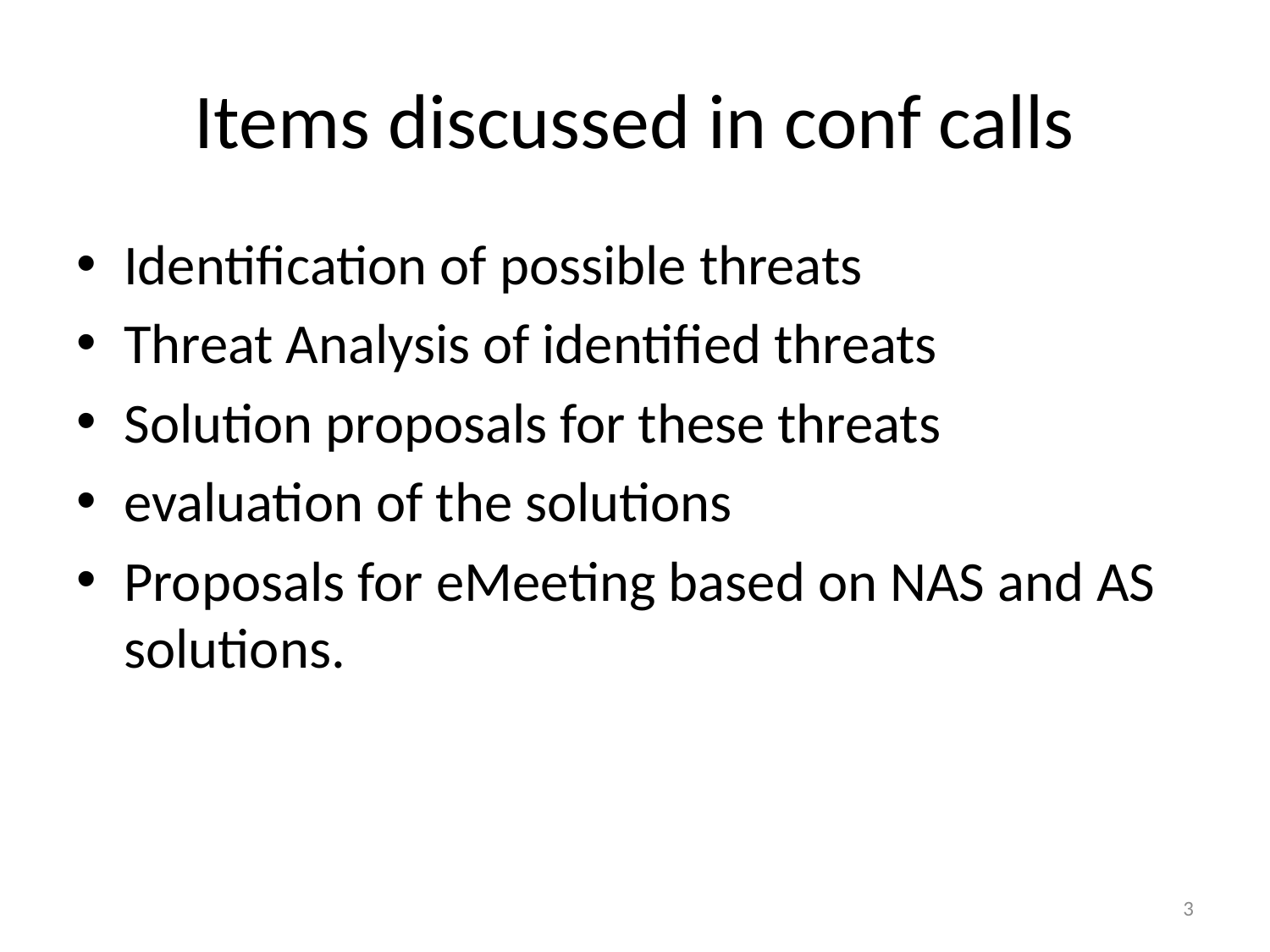

# Items discussed in conf calls
Identification of possible threats
Threat Analysis of identified threats
Solution proposals for these threats
evaluation of the solutions
Proposals for eMeeting based on NAS and AS solutions.

3